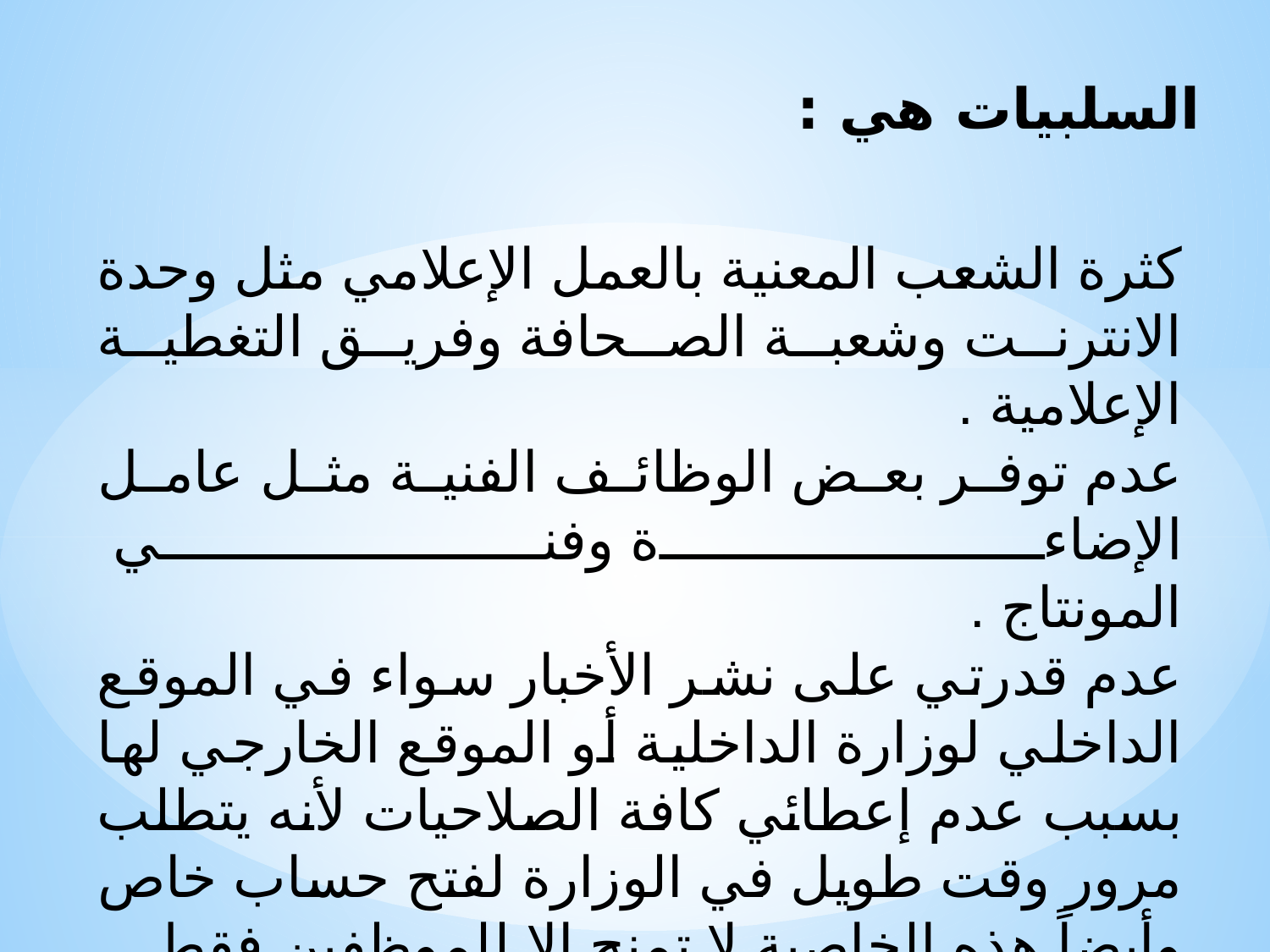

السلبيات هي :
كثرة الشعب المعنية بالعمل الإعلامي مثل وحدة الانترنت وشعبة الصحافة وفريق التغطية الإعلامية .
عدم توفر بعض الوظائف الفنية مثل عامل الإضاءة وفني
المونتاج .
عدم قدرتي على نشر الأخبار سواء في الموقع الداخلي لوزارة الداخلية أو الموقع الخارجي لها بسبب عدم إعطائي كافة الصلاحيات لأنه يتطلب مرور وقت طويل في الوزارة لفتح حساب خاص وأيضاً هذه الخاصية لا تمنح إلا للموظفين فقط  .